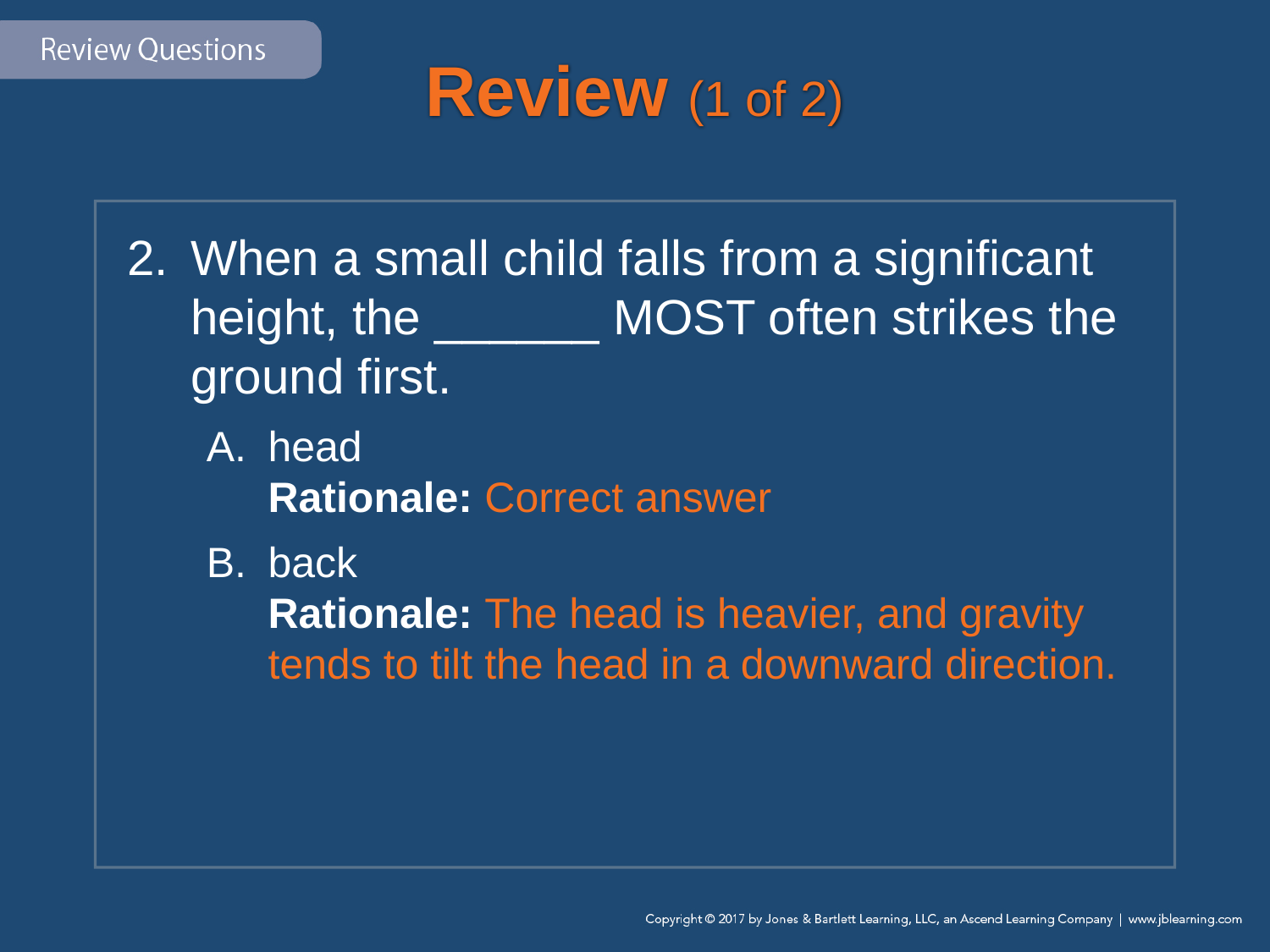

# Review (1 of 2)
When a small child falls from a significant height, the ______ MOST often strikes the ground first.
head
Rationale: Correct answer
back
Rationale: The head is heavier, and gravity tends to tilt the head in a downward direction.